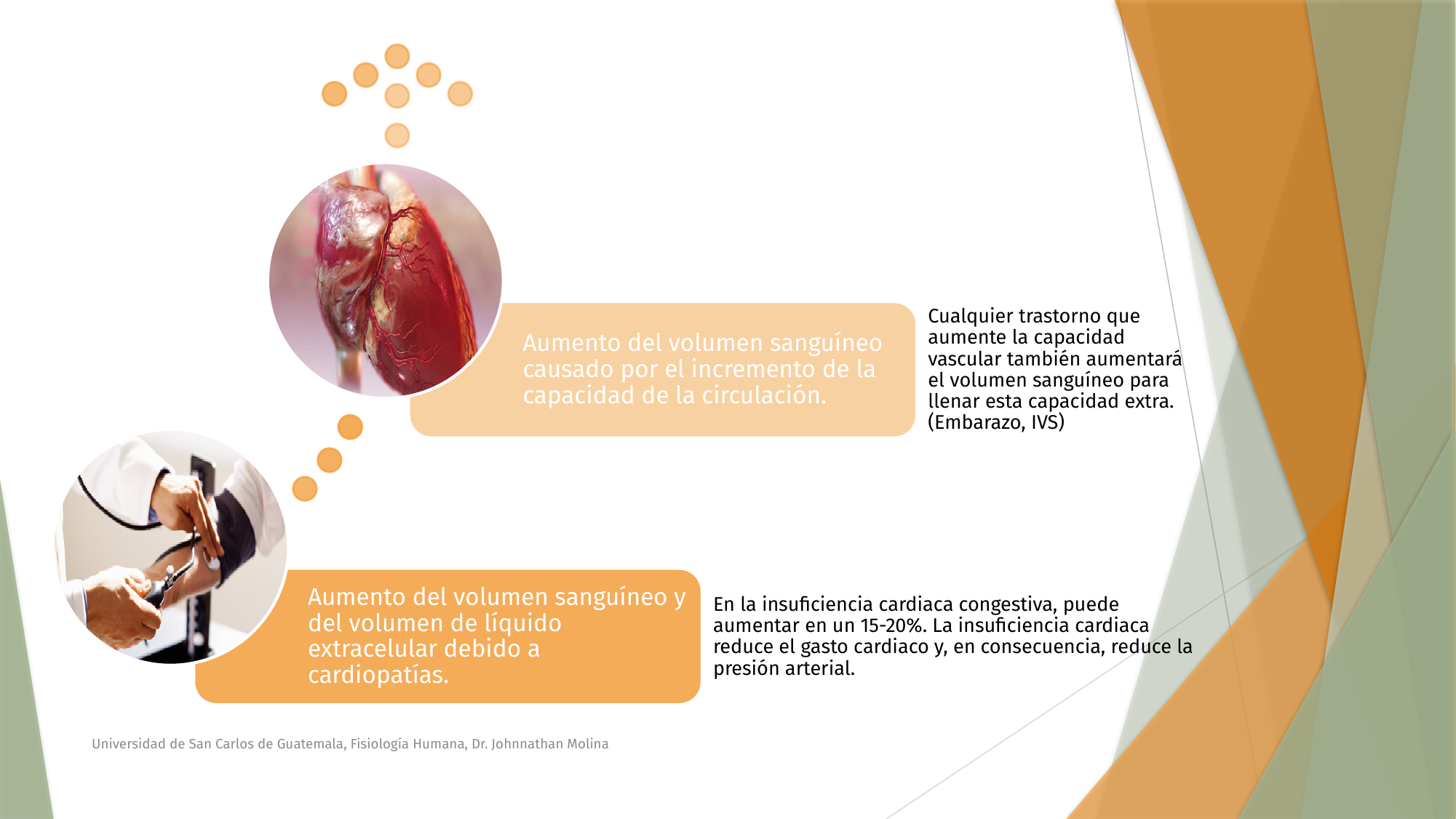

Aumento del volumen sanguíneo y del volumen de líquido extracelular debido a cardiopatías.
En la insuficiencia cardiaca congestiva, puede aumentar en un 15-20%. La insuficiencia cardiaca reduce el gasto cardiaco y, en consecuencia, reduce la presión arterial.
Aumento del volumen sanguíneo causado por el incremento de la capacidad de la circulación.
Cualquier trastorno que aumente la capacidad vascular también aumentará el volumen sanguíneo para llenar esta capacidad extra.(Embarazo, IVS)
Universidad de San Carlos de Guatemala, Fisiología Humana, Dr. Johnnathan Molina